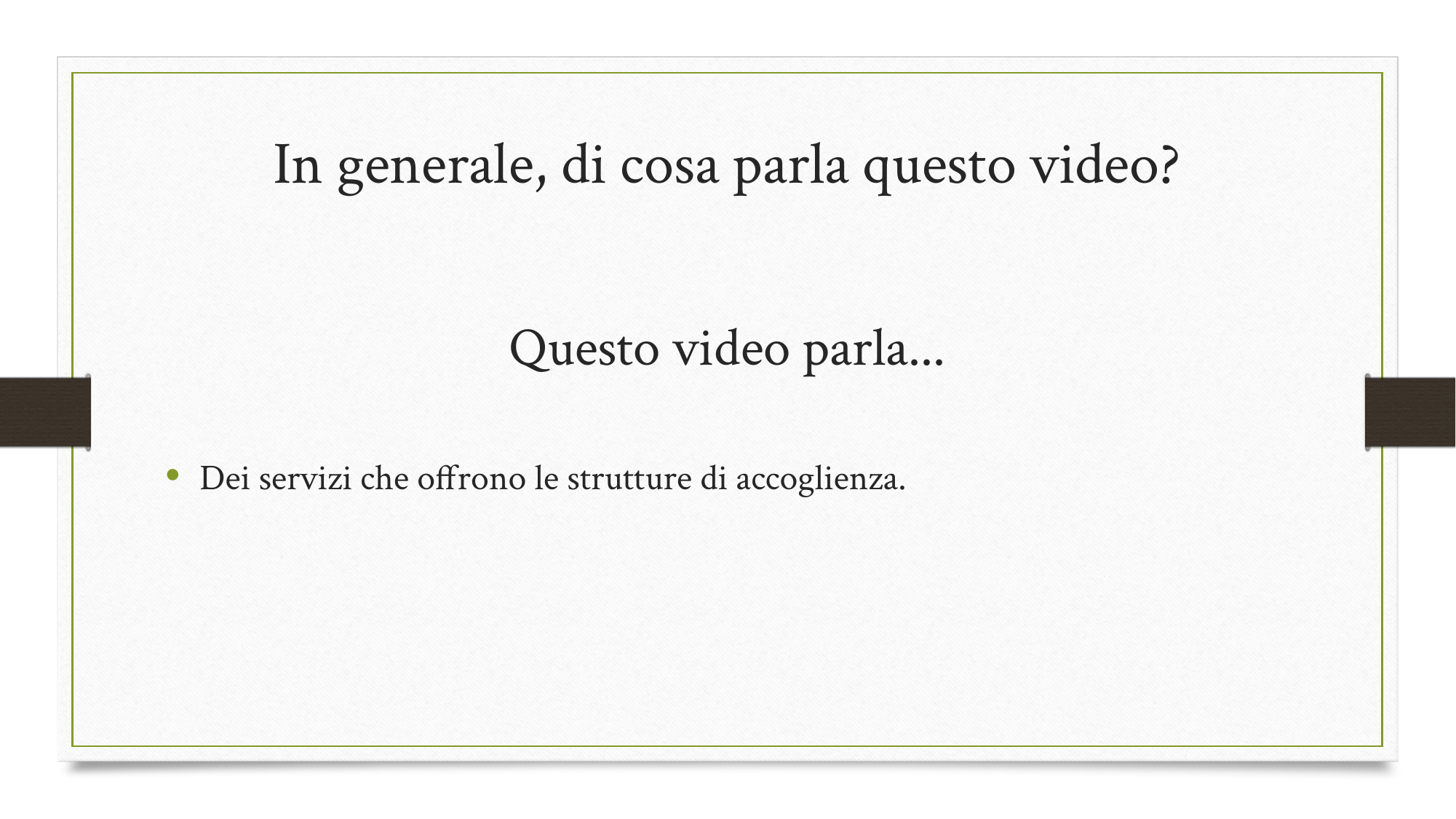

# In generale, di cosa parla questo video?
Questo video parla...

Dei servizi che offrono le strutture di accoglienza.